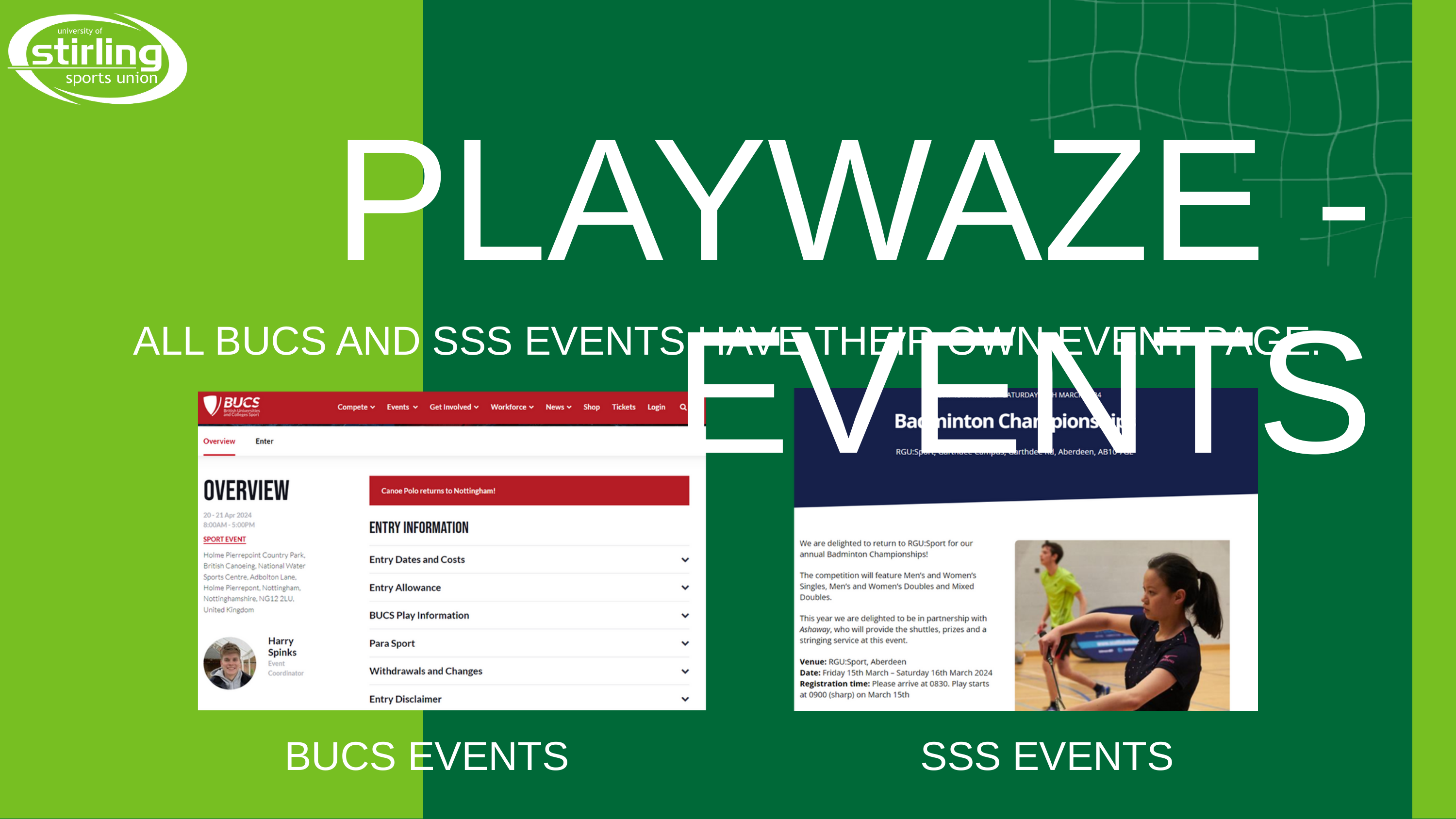

PLAYWAZE - EVENTS
ALL BUCS AND SSS EVENTS HAVE THEIR OWN EVENT PAGE:

BUCS EVENTS
SSS EVENTS